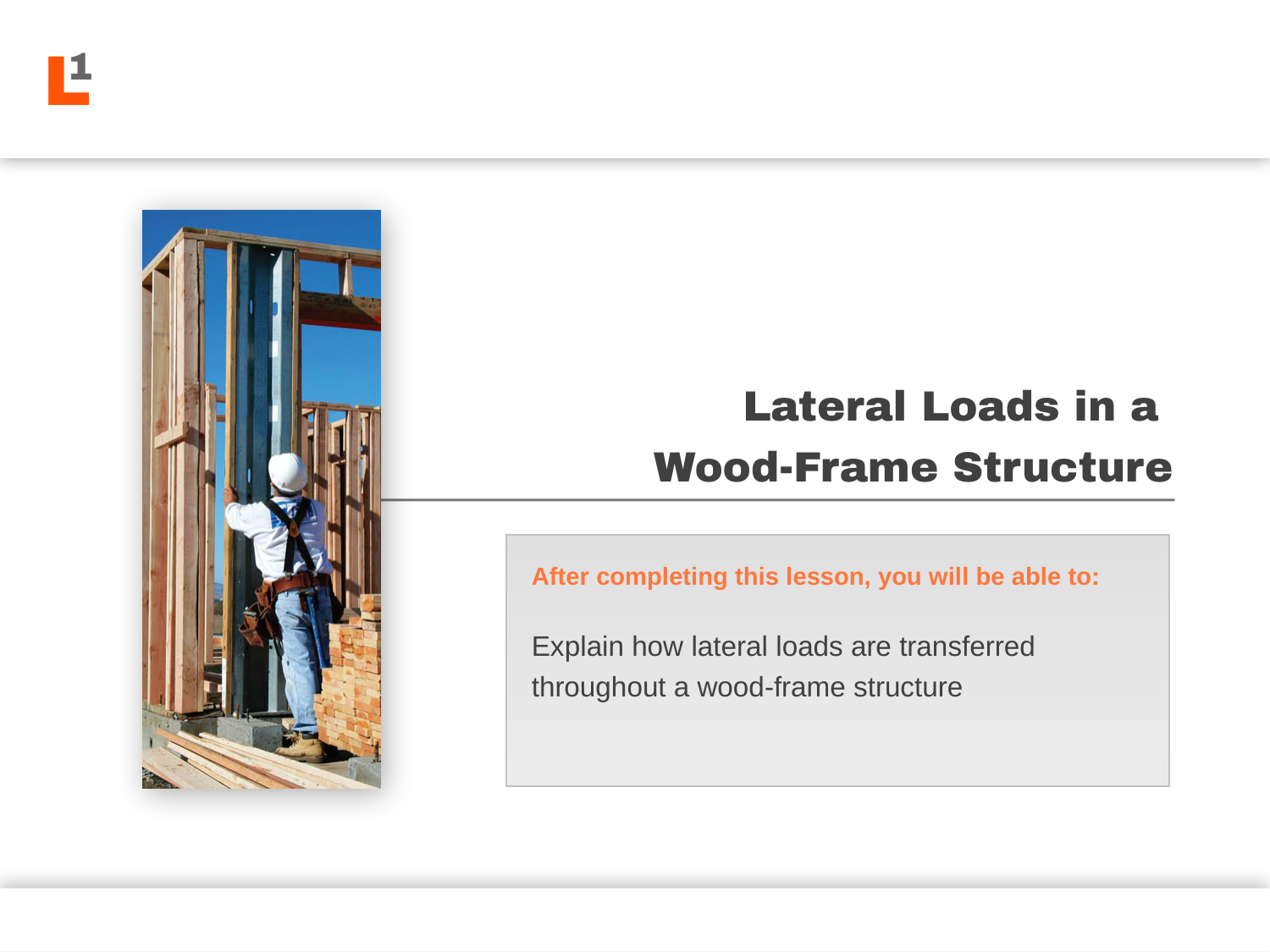

L
1
Lateral Loads in a
Wood-Frame Structure
After completing this lesson, you will be able to:
Explain how lateral loads are transferred throughout a wood-frame structure